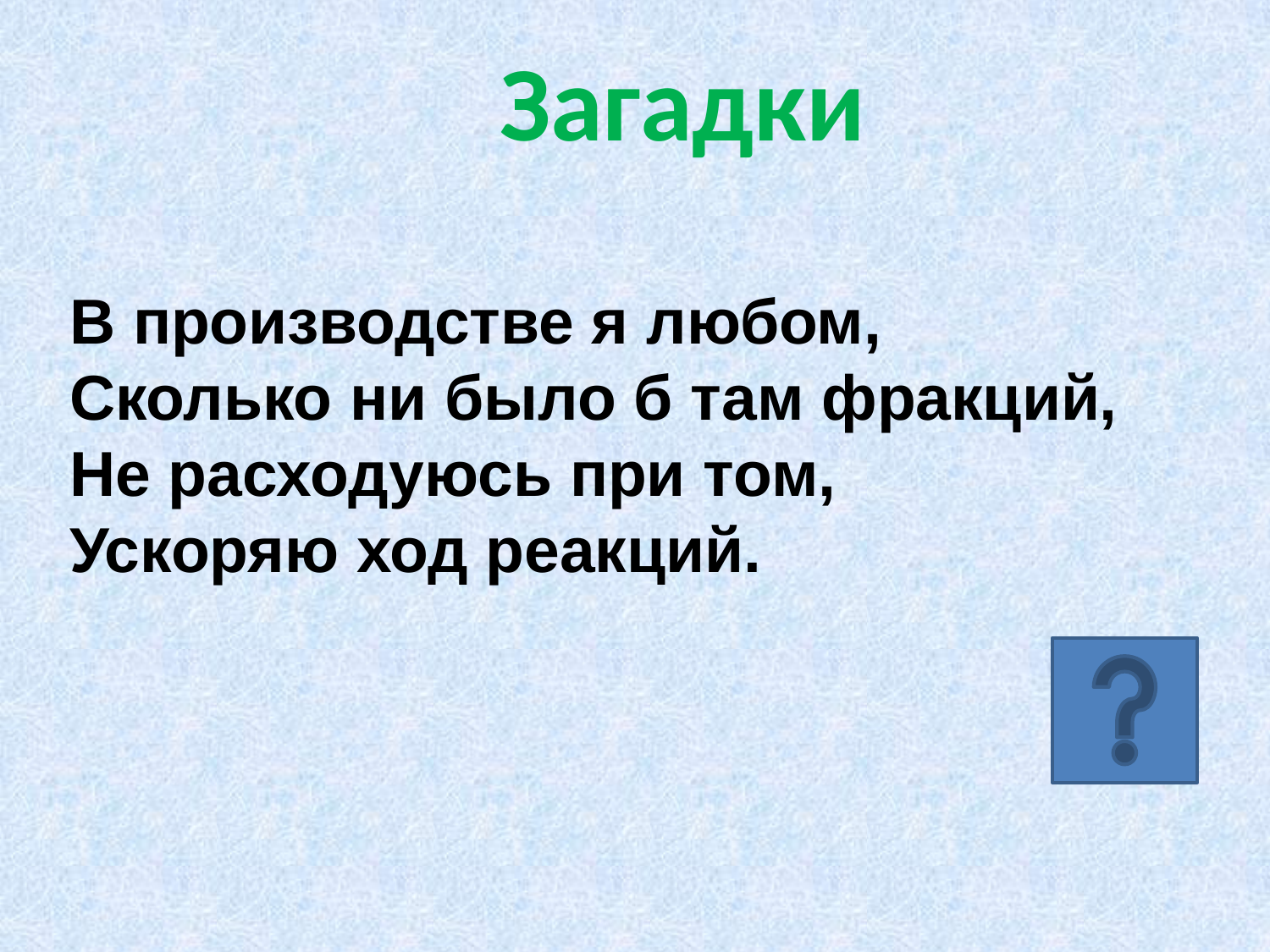

# Загадки
В производстве я любом,
Сколько ни было б там фракций,
Не расходуюсь при том,
Ускоряю ход реакций.